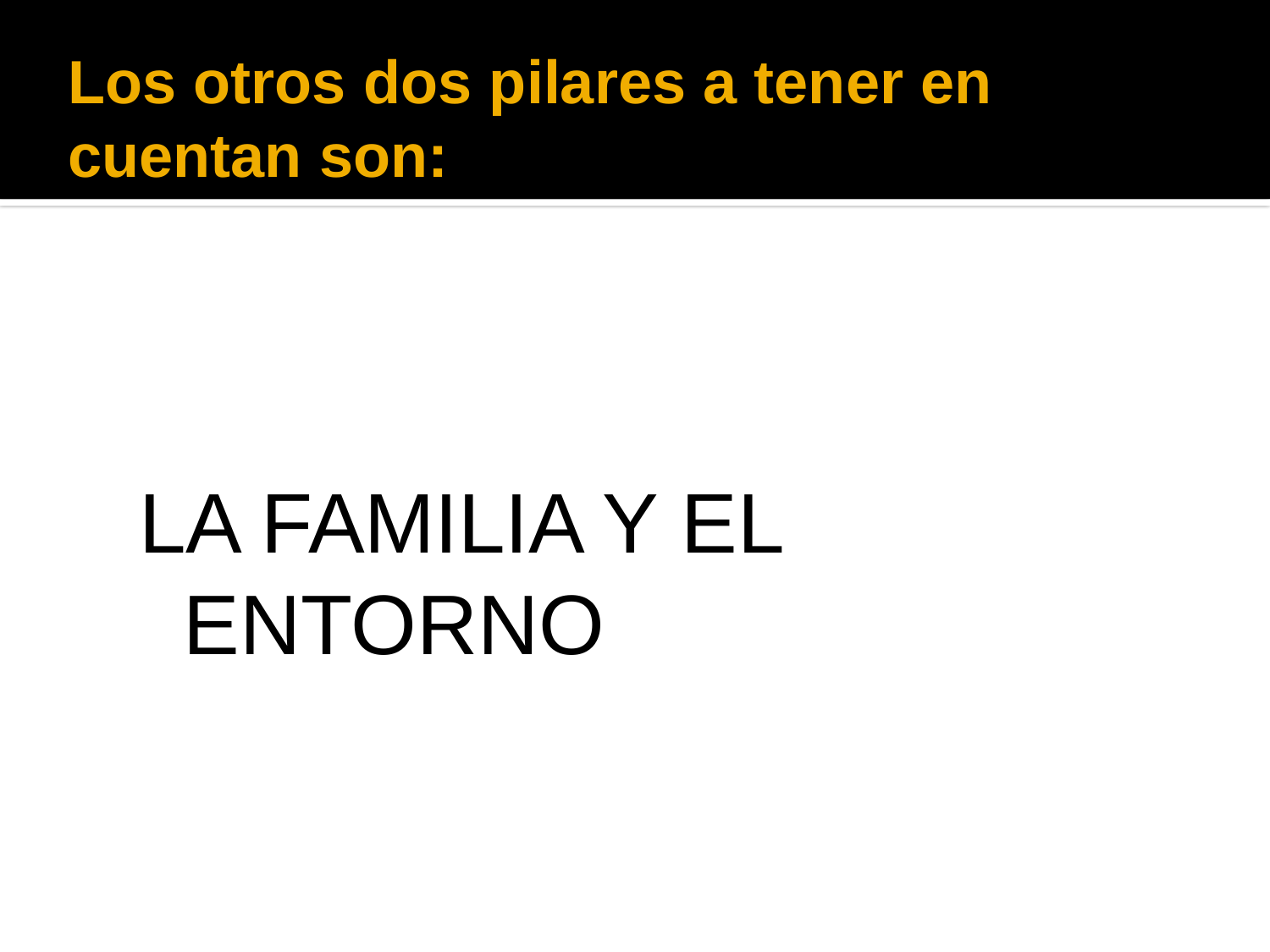

# Los otros dos pilares a tener en cuentan son:
LA FAMILIA Y EL ENTORNO